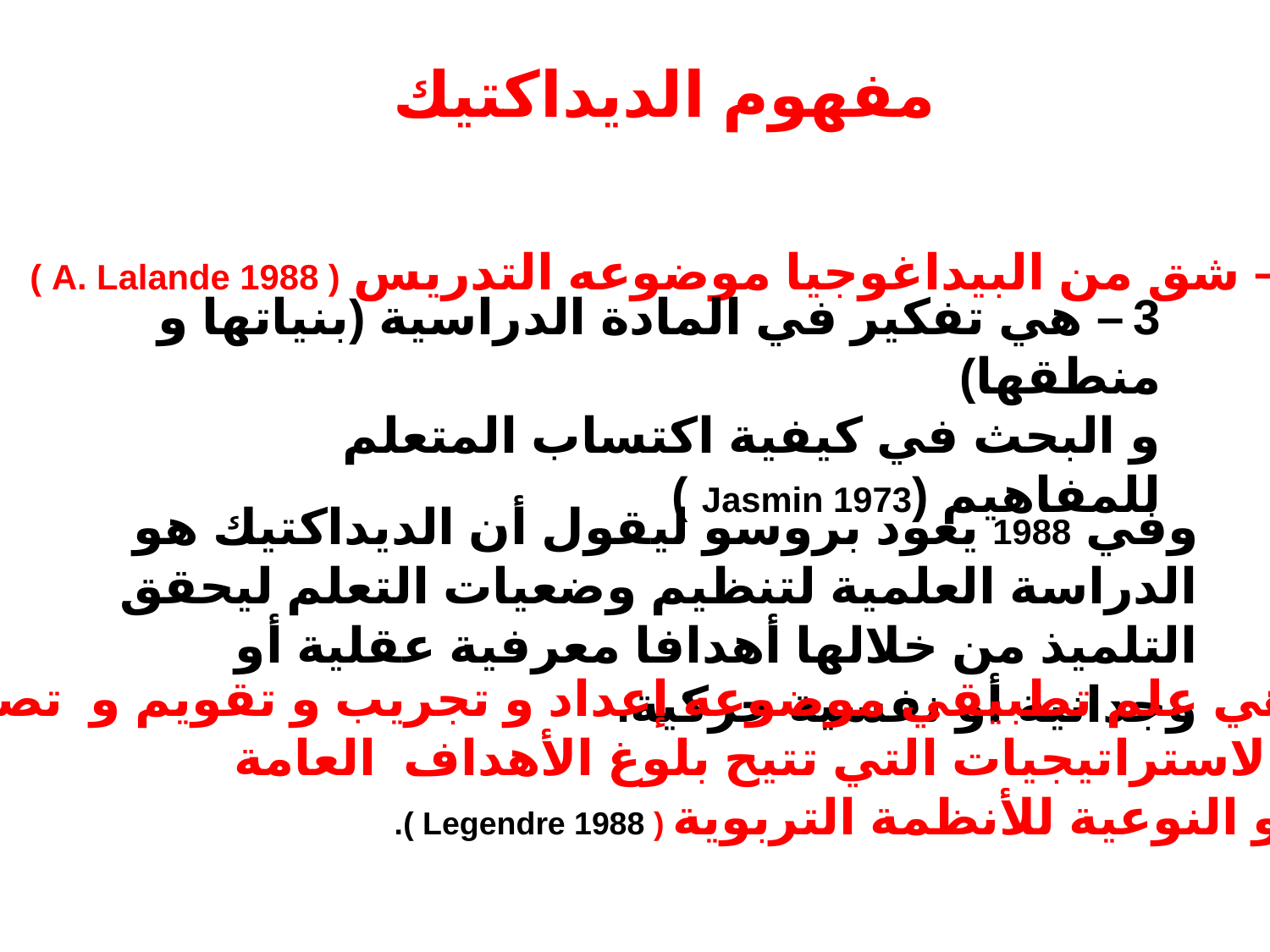

مفهوم الديداكتيك
1 – شق من البيداغوجيا موضوعه التدريس ( A. Lalande 1988 )
3 – هي تفكير في المادة الدراسية (بنياتها و منطقها)
و البحث في كيفية اكتساب المتعلم للمفاهيم (Jasmin 1973 )
وفي 1988 يعود بروسو ليقول أن الديداكتيك هو الدراسة العلمية لتنظيم وضعيات التعلم ليحقق التلميذ من خلالها أهدافا معرفية عقلية أو وجدانية أو نفسية حركية.
5 – هي علم تطبيقي موضوعه إعداد و تجريب و تقويم و  تصحيح
       الاستراتيجيات التي تتيح بلوغ الأهداف  العامة
       و النوعية للأنظمة التربوية ( Legendre 1988 ).